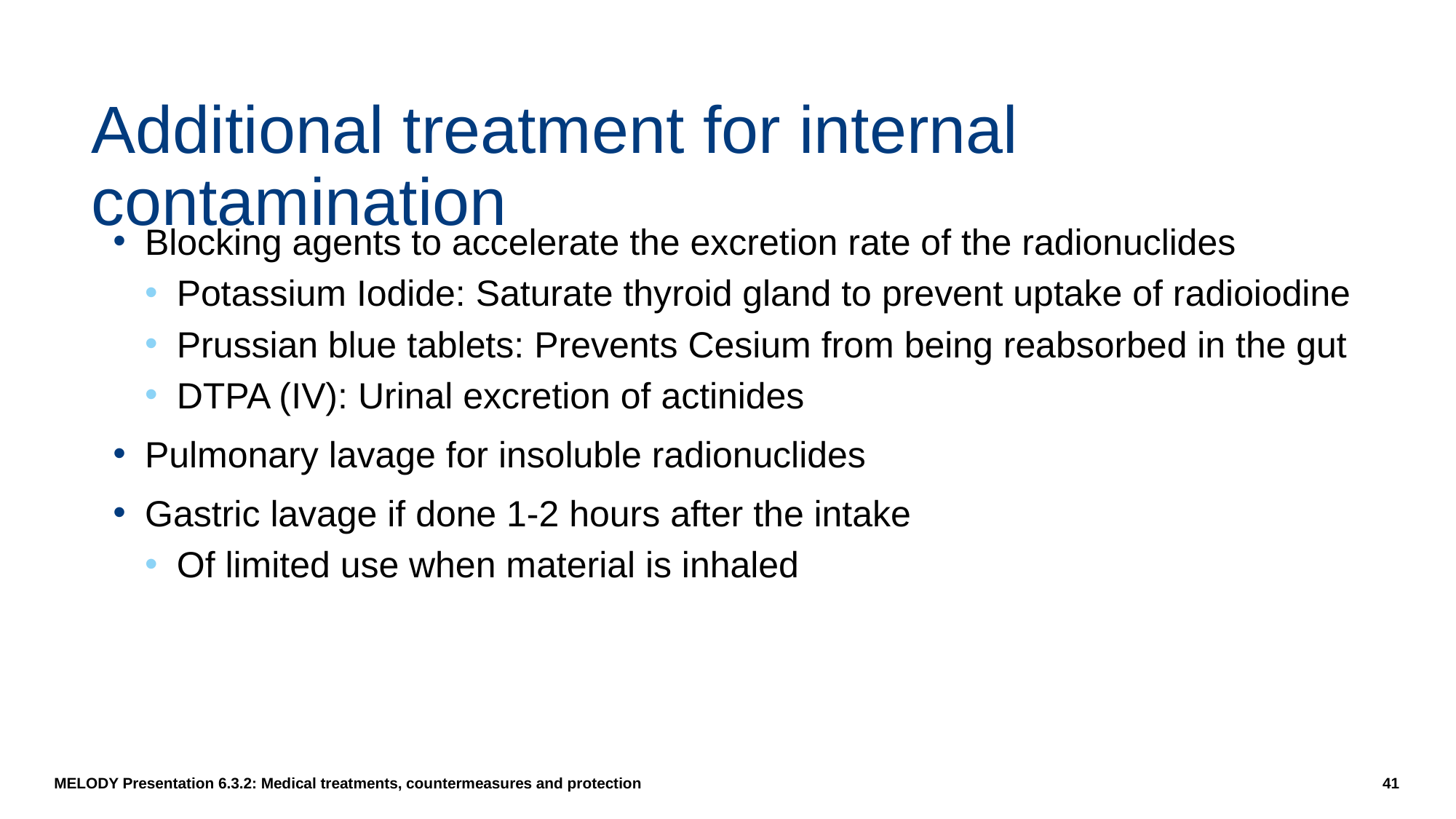

# Additional treatment for internal contamination
Blocking agents to accelerate the excretion rate of the radionuclides
Potassium Iodide: Saturate thyroid gland to prevent uptake of radioiodine
Prussian blue tablets: Prevents Cesium from being reabsorbed in the gut
DTPA (IV): Urinal excretion of actinides
Pulmonary lavage for insoluble radionuclides
Gastric lavage if done 1-2 hours after the intake
Of limited use when material is inhaled
MELODY Presentation 6.3.2: Medical treatments, countermeasures and protection
41